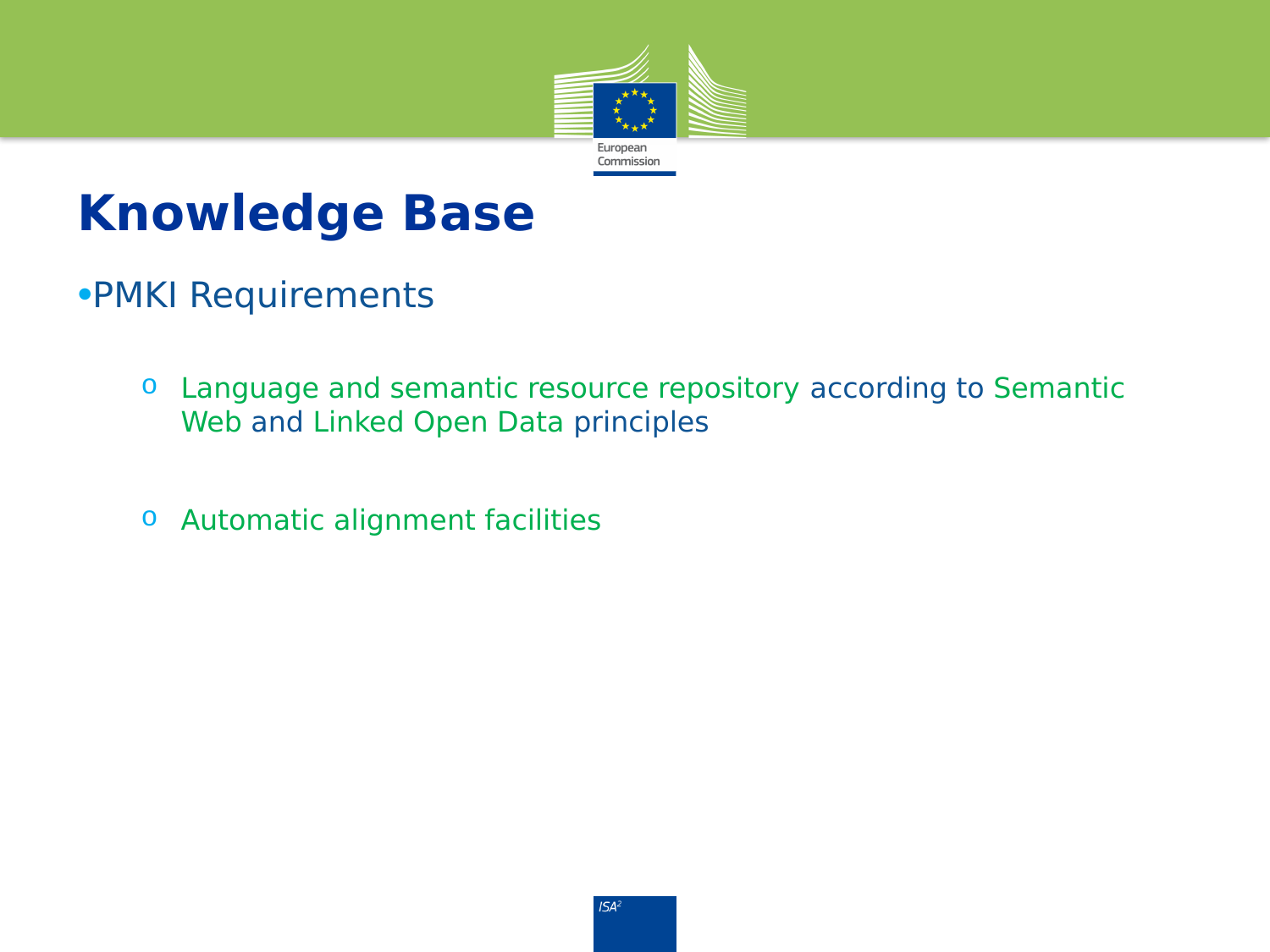

# Knowledge Base
PMKI Requirements

Language and semantic resource repository according to Semantic Web and Linked Open Data principles

Automatic alignment facilities